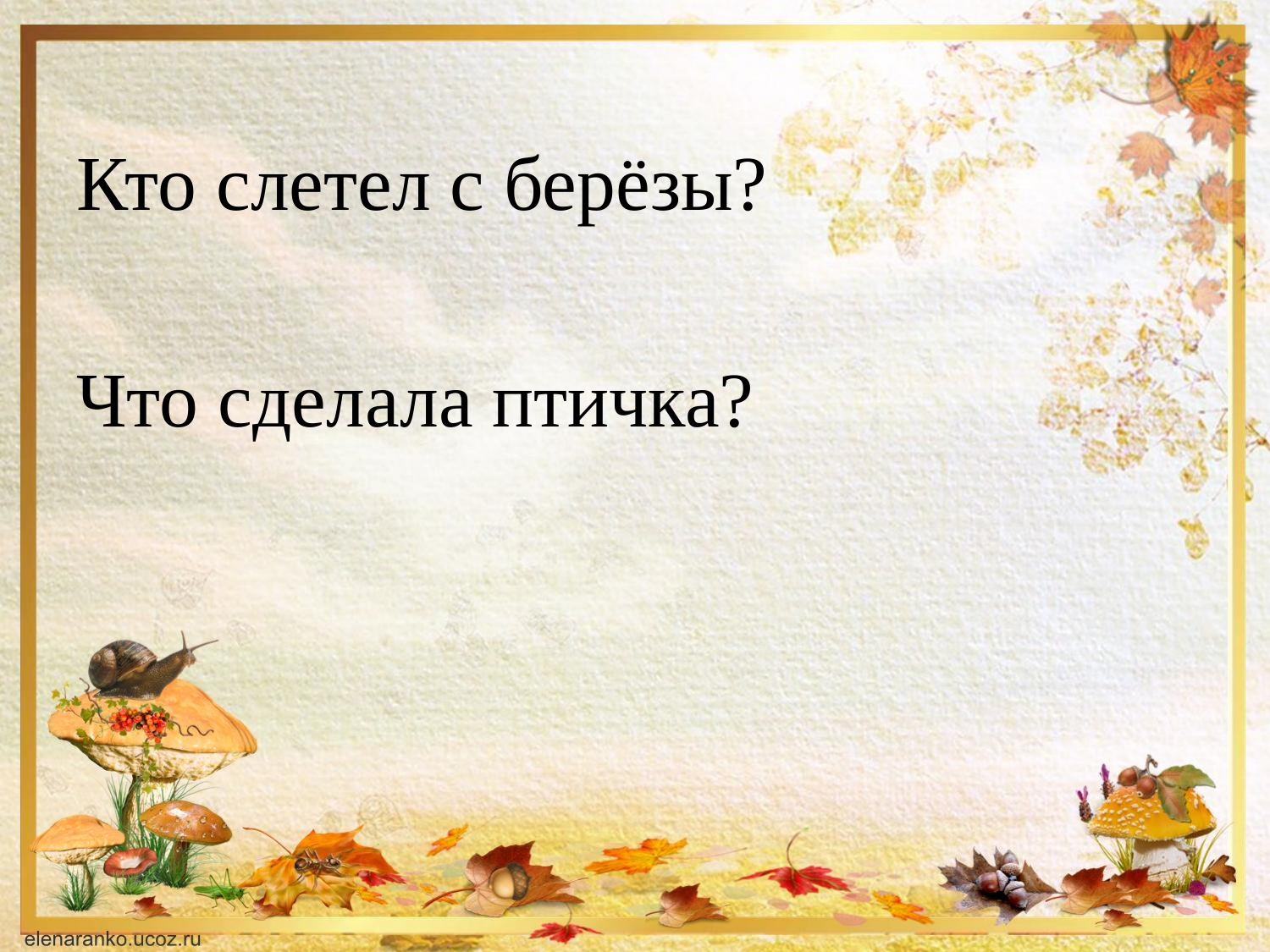

#
Кто слетел с берёзы?

Что сделала птичка?